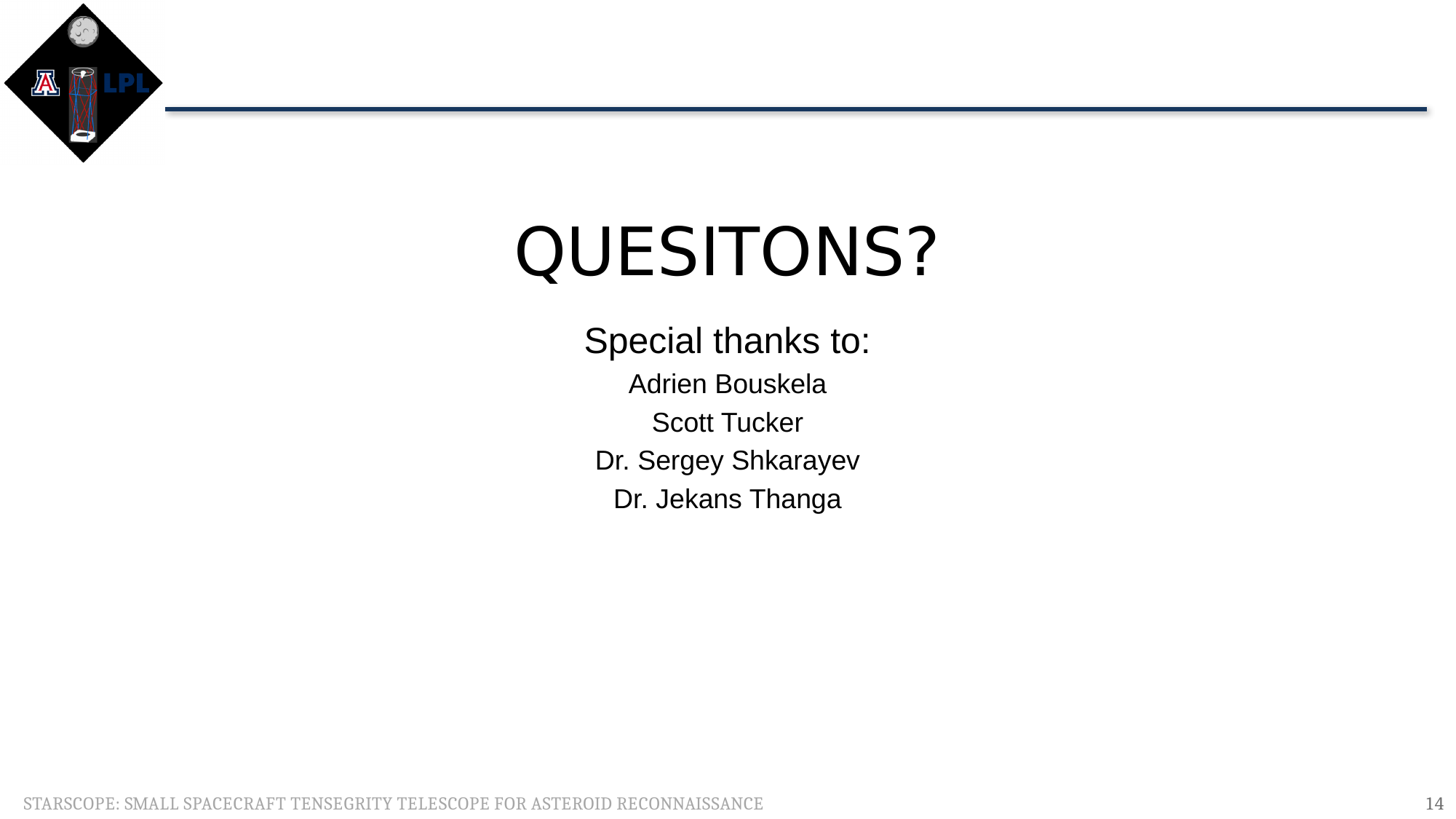

# QUESITONS?
Special thanks to:
Adrien Bouskela
Scott Tucker
Dr. Sergey Shkarayev
Dr. Jekans Thanga

14